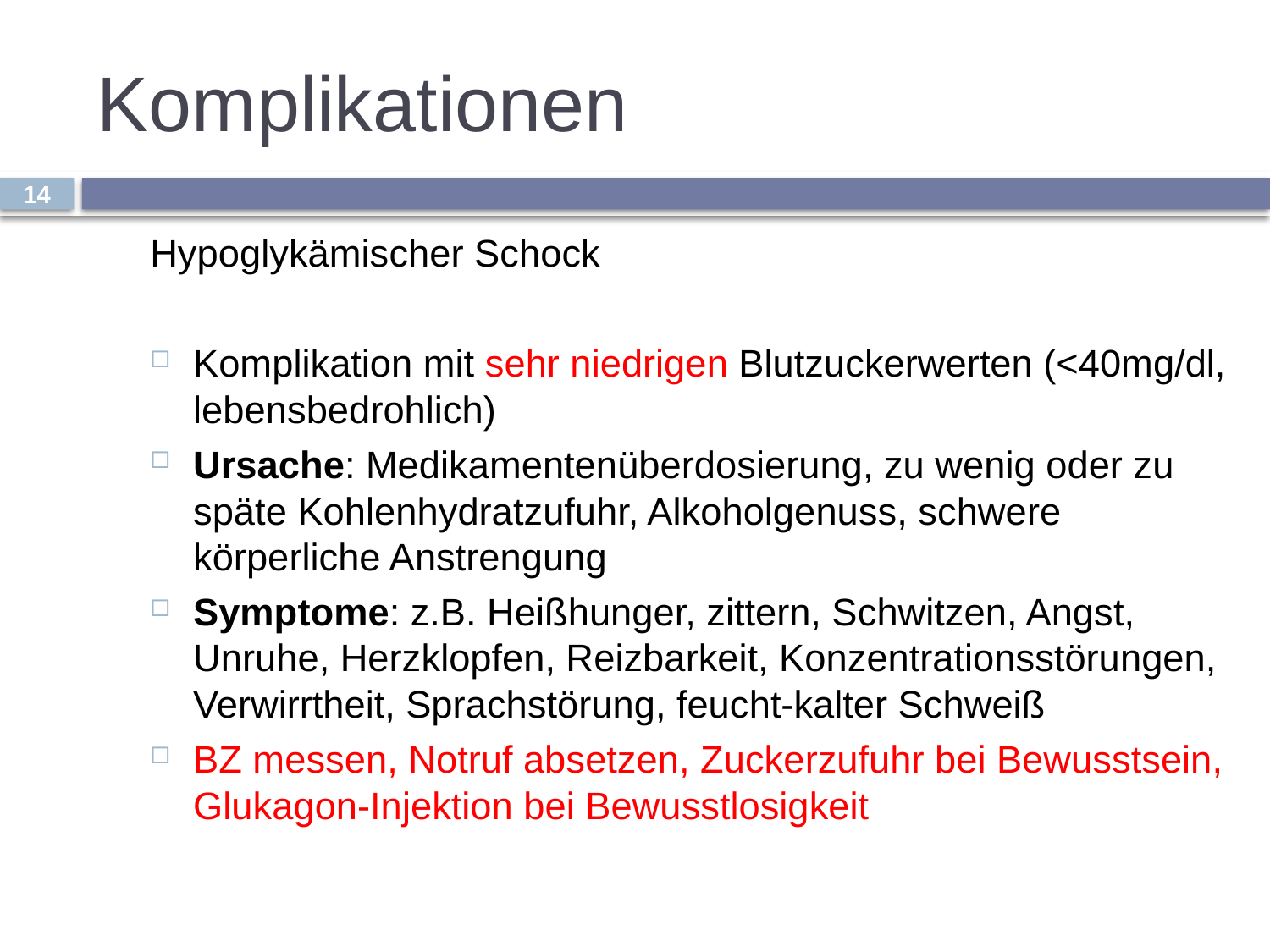

# Komplikationen
14
Hypoglykämischer Schock

Komplikation mit sehr niedrigen Blutzuckerwerten (<40mg/dl, lebensbedrohlich)
Ursache: Medikamentenüberdosierung, zu wenig oder zu späte Kohlenhydratzufuhr, Alkoholgenuss, schwere körperliche Anstrengung
Symptome: z.B. Heißhunger, zittern, Schwitzen, Angst, Unruhe, Herzklopfen, Reizbarkeit, Konzentrationsstörungen, Verwirrtheit, Sprachstörung, feucht-kalter Schweiß
BZ messen, Notruf absetzen, Zuckerzufuhr bei Bewusstsein, Glukagon-Injektion bei Bewusstlosigkeit